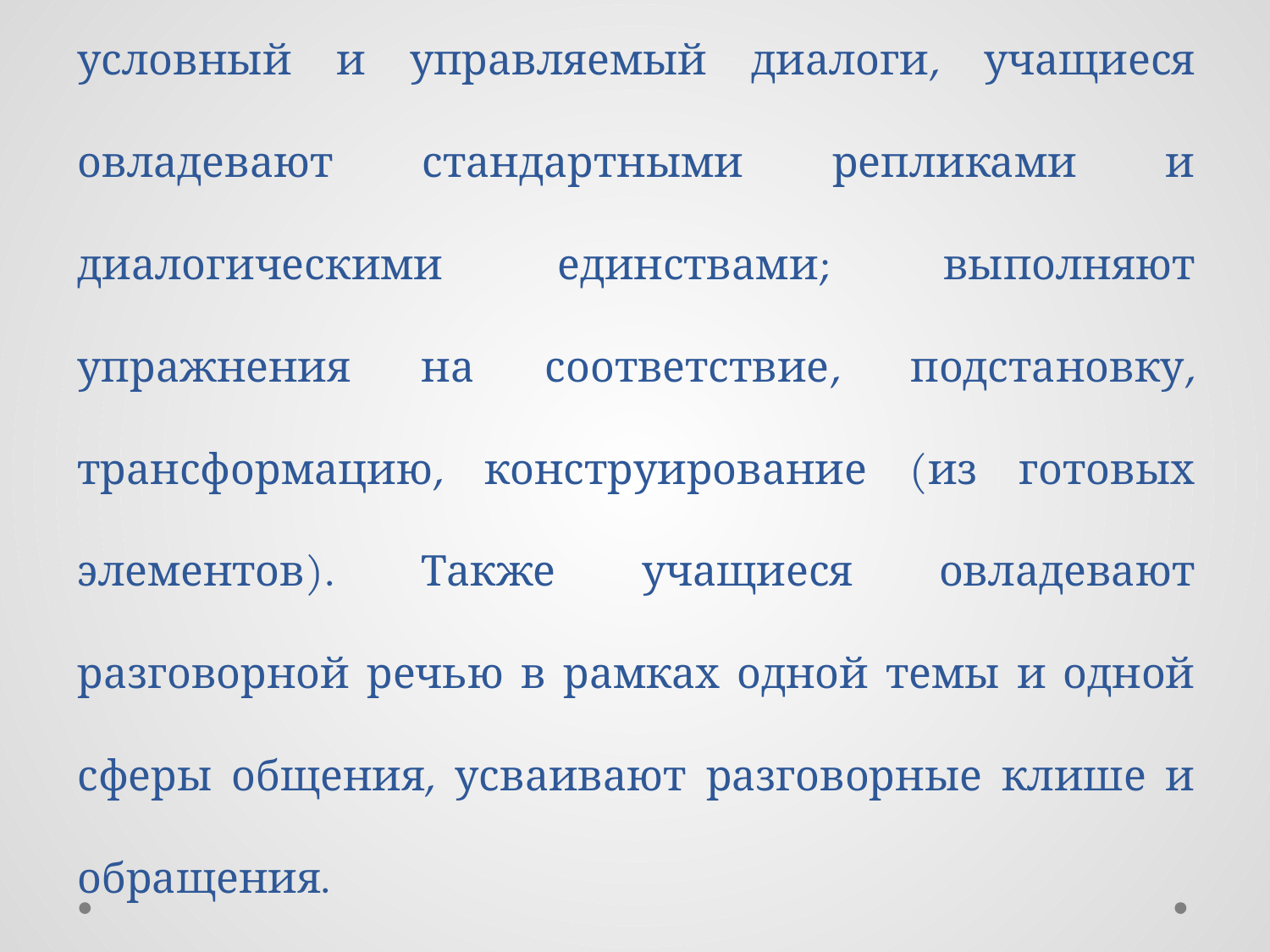

# На первом этапе рекомендуется использовать условный и управляемый диалоги, учащиеся овладевают стандартными репликами и диалогическими единствами; выполняют упражнения на соответствие, подстановку, трансформацию, конструирование (из готовых элементов). Также учащиеся овладевают разговорной речью в рамках одной темы и одной сферы общения, усваивают разговорные клише и обращения.